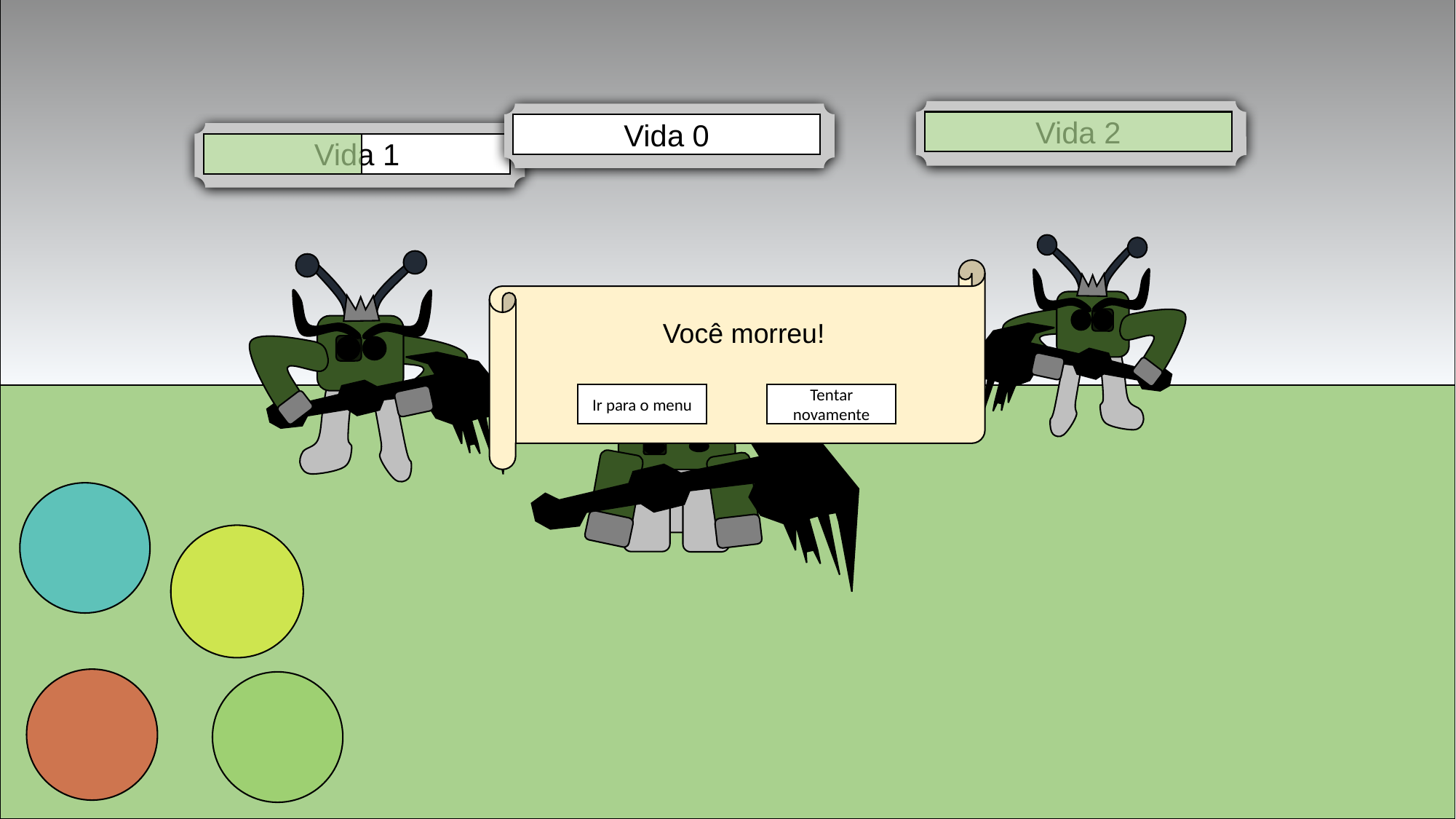

3

Vida 2

Vida 0

Vida 1

Você morreu!

Ir para o menu
Tentar novamente